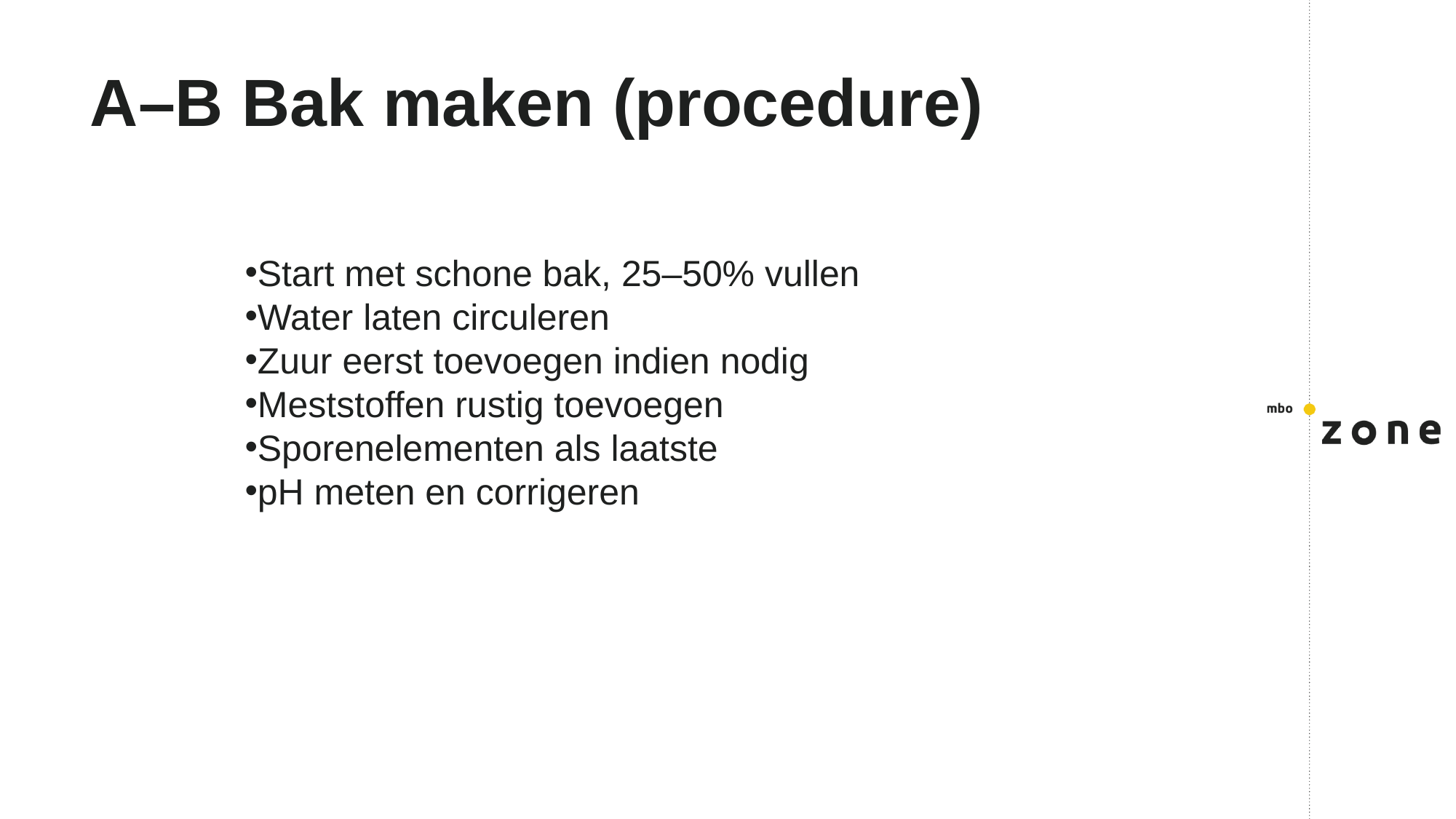

# A–B Bak maken (procedure)

Start met schone bak, 25–50% vullen
Water laten circuleren
Zuur eerst toevoegen indien nodig
Meststoffen rustig toevoegen
Sporenelementen als laatste
pH meten en corrigeren